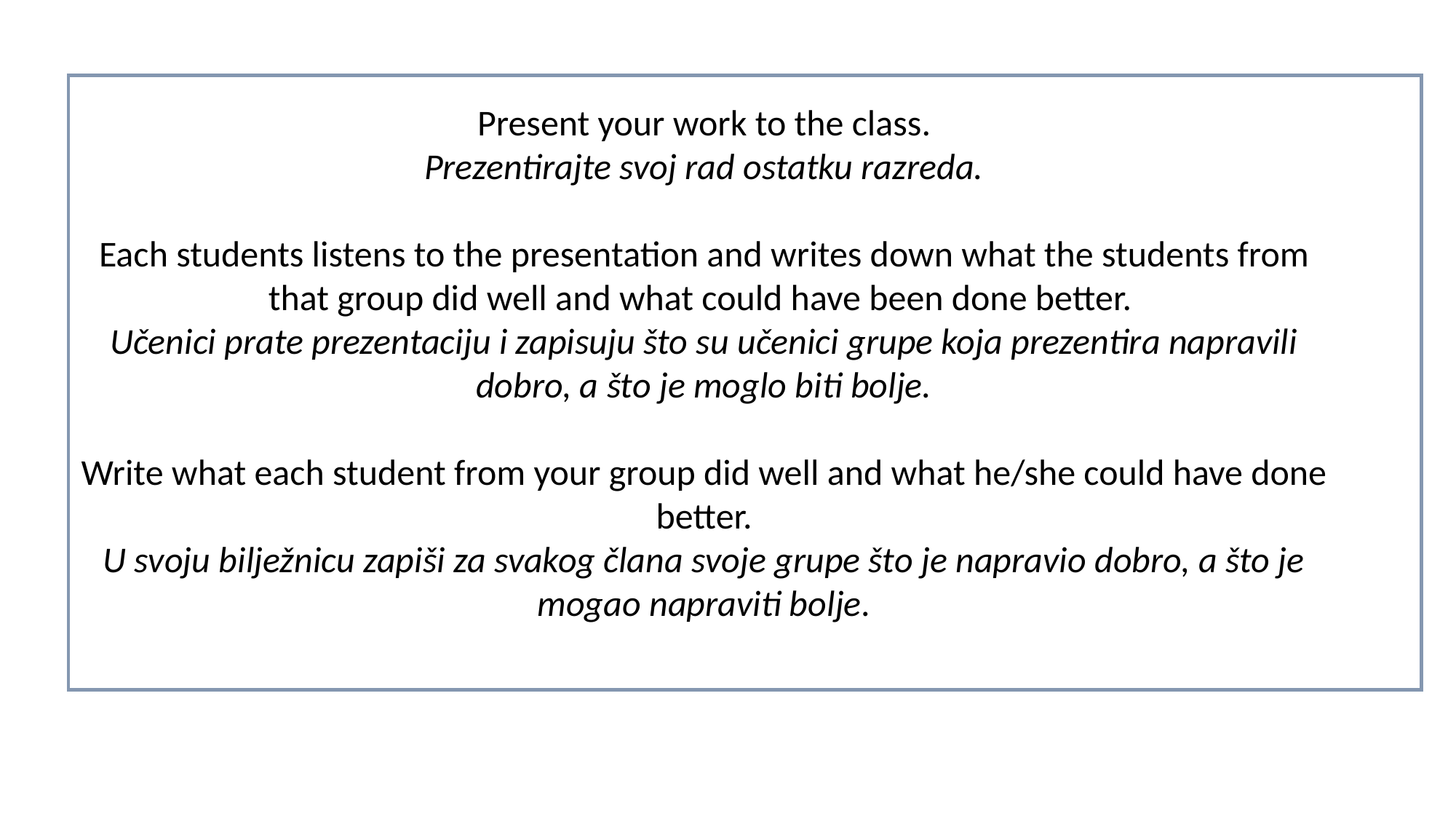

Present your work to the class.
Prezentirajte svoj rad ostatku razreda.

Each students listens to the presentation and writes down what the students from that group did well and what could have been done better.
Učenici prate prezentaciju i zapisuju što su učenici grupe koja prezentira napravili dobro, a što je moglo biti bolje.

Write what each student from your group did well and what he/she could have done better.
U svoju bilježnicu zapiši za svakog člana svoje grupe što je napravio dobro, a što je mogao napraviti bolje.